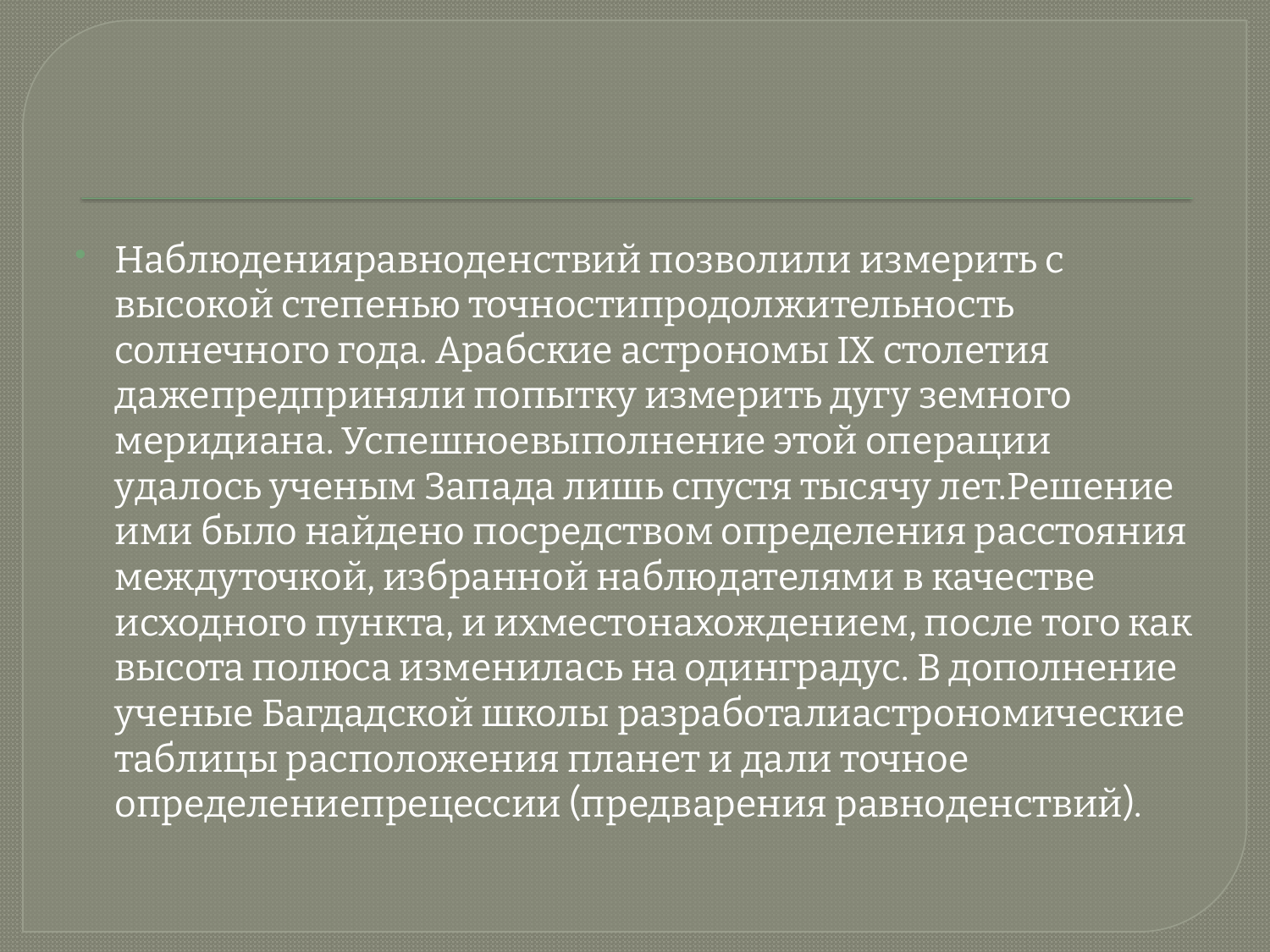

#
Наблюденияравноденствий позволили измерить с высокой степенью точностипродолжительность солнечного года. Арабские астрономы IX столетия дажепредприняли попытку измерить дугу земного меридиана. Успешноевыполнение этой операции удалось ученым Запада лишь спустя тысячу лет.Решение ими было найдено посредством определения расстояния междуточкой, избранной наблюдателями в качестве исходного пункта, и ихместонахождением, после того как высота полюса изменилась на одинградус. В дополнение ученые Багдадской школы разработалиастрономические таблицы расположения планет и дали точное определениепрецессии (предварения равноденствий).